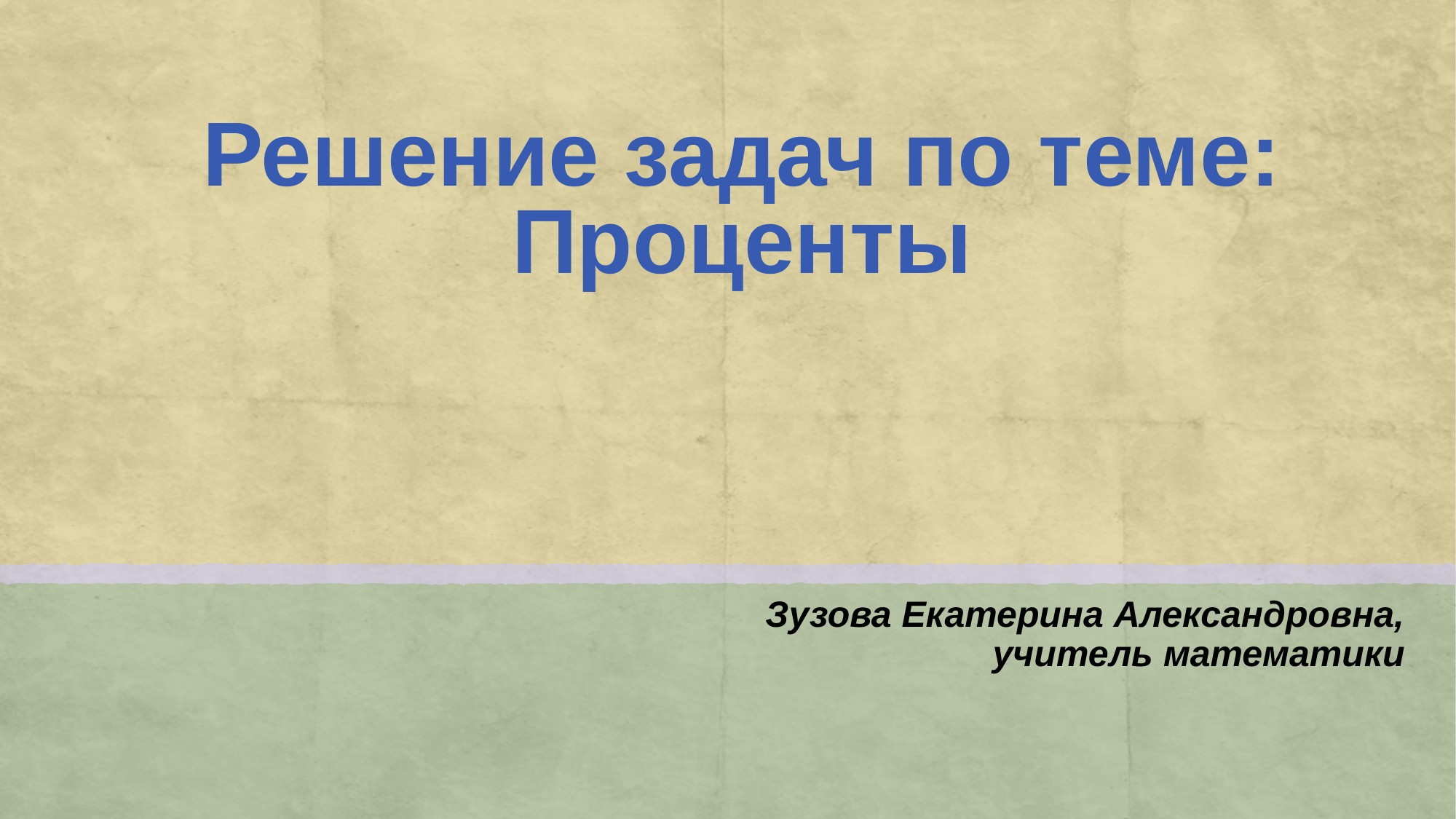

# Решение задач по теме: Проценты
Зузова Екатерина Александровна,
учитель математики